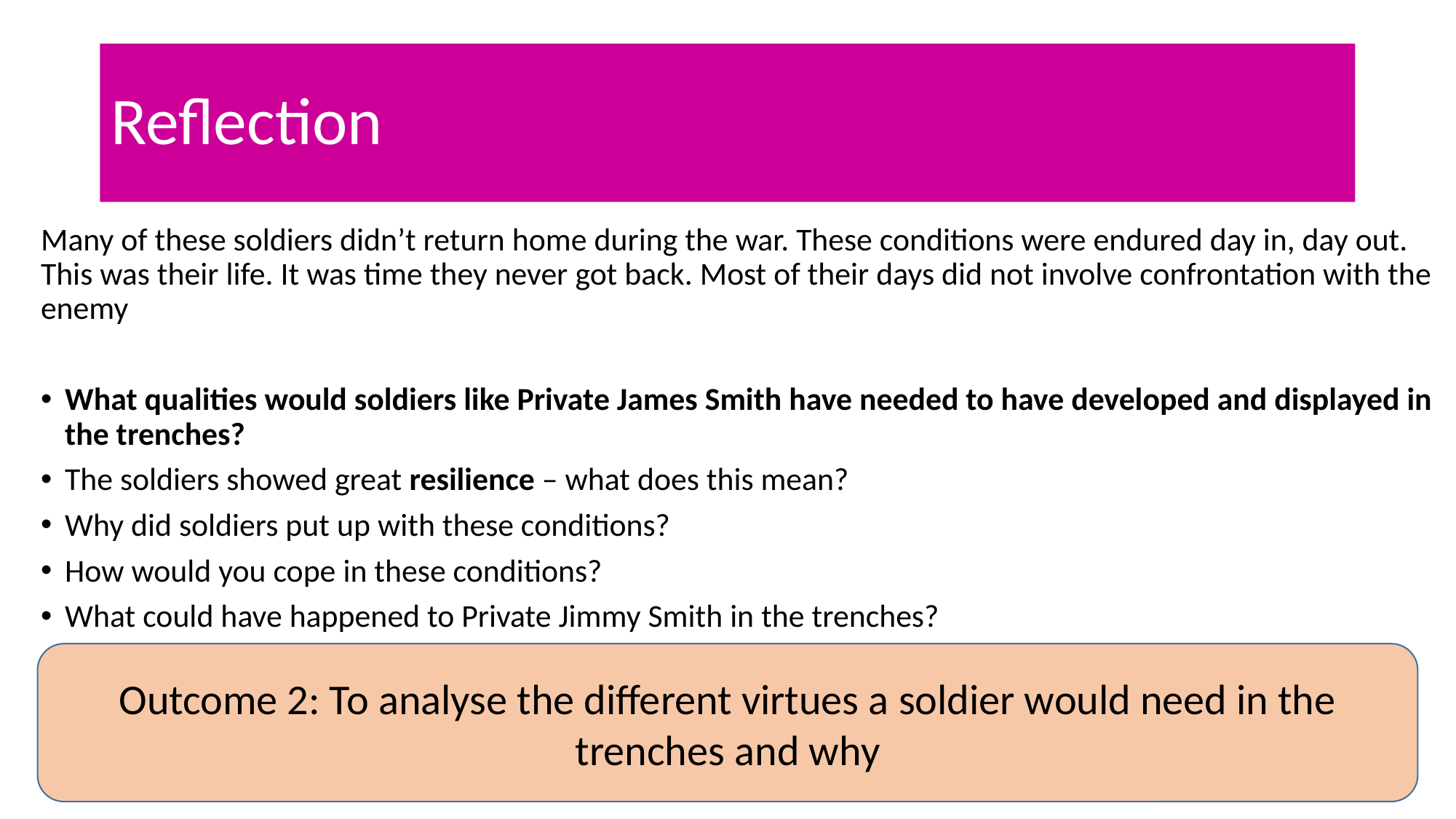

# Reflection
Many of these soldiers didn’t return home during the war. These conditions were endured day in, day out. This was their life. It was time they never got back. Most of their days did not involve confrontation with the enemy

What qualities would soldiers like Private James Smith have needed to have developed and displayed in the trenches?
The soldiers showed great resilience – what does this mean?
Why did soldiers put up with these conditions?
How would you cope in these conditions?
What could have happened to Private Jimmy Smith in the trenches?

Outcome 2: To analyse the different virtues a soldier would need in the trenches and why